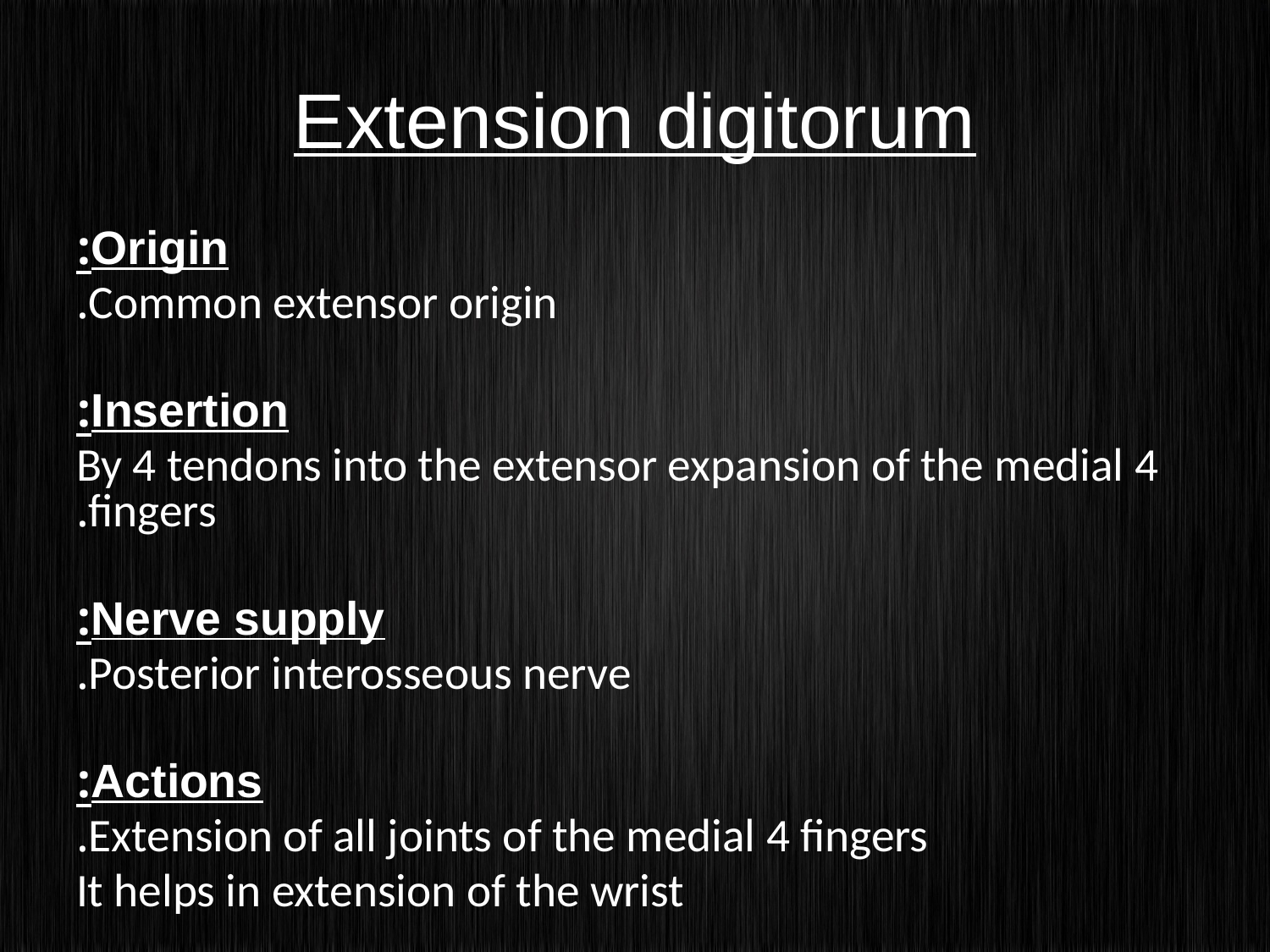

# Extension digitorum
Origin:
Common extensor origin.

Insertion:
By 4 tendons into the extensor expansion of the medial 4 fingers.

Nerve supply:
Posterior interosseous nerve.

Actions:
Extension of all joints of the medial 4 fingers.
It helps in extension of the wrist